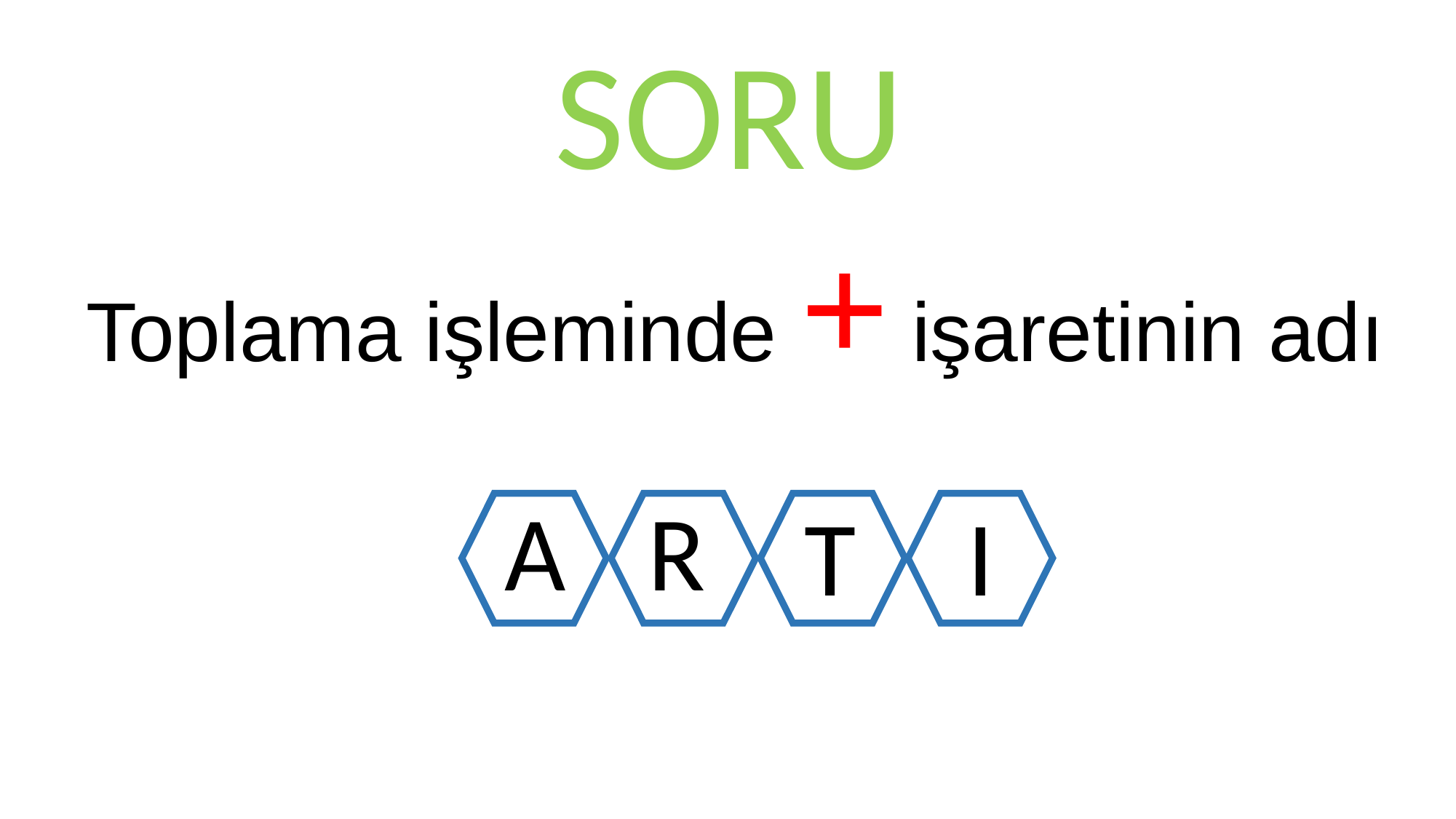

SORU
Toplama işleminde + işaretinin adı
A
R
T
I